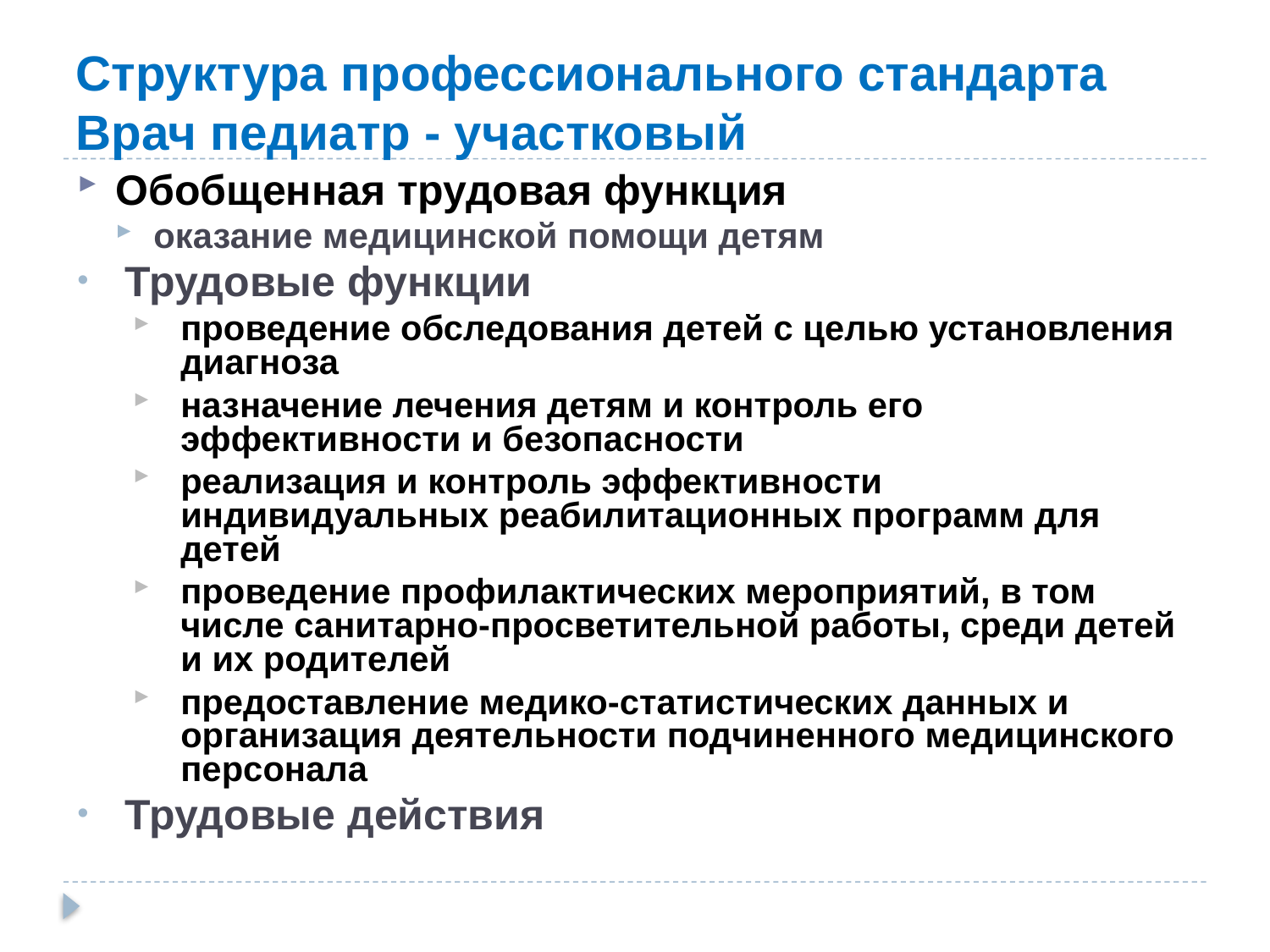

# Структура профессионального стандарта Врач педиатр - участковый
Обобщенная трудовая функция
оказание медицинской помощи детям
Трудовые функции
проведение обследования детей с целью установления диагноза
назначение лечения детям и контроль его эффективности и безопасности
реализация и контроль эффективности индивидуальных реабилитационных программ для детей
проведение профилактических мероприятий, в том числе санитарно-просветительной работы, среди детей и их родителей
предоставление медико-статистических данных и организация деятельности подчиненного медицинского персонала
Трудовые действия